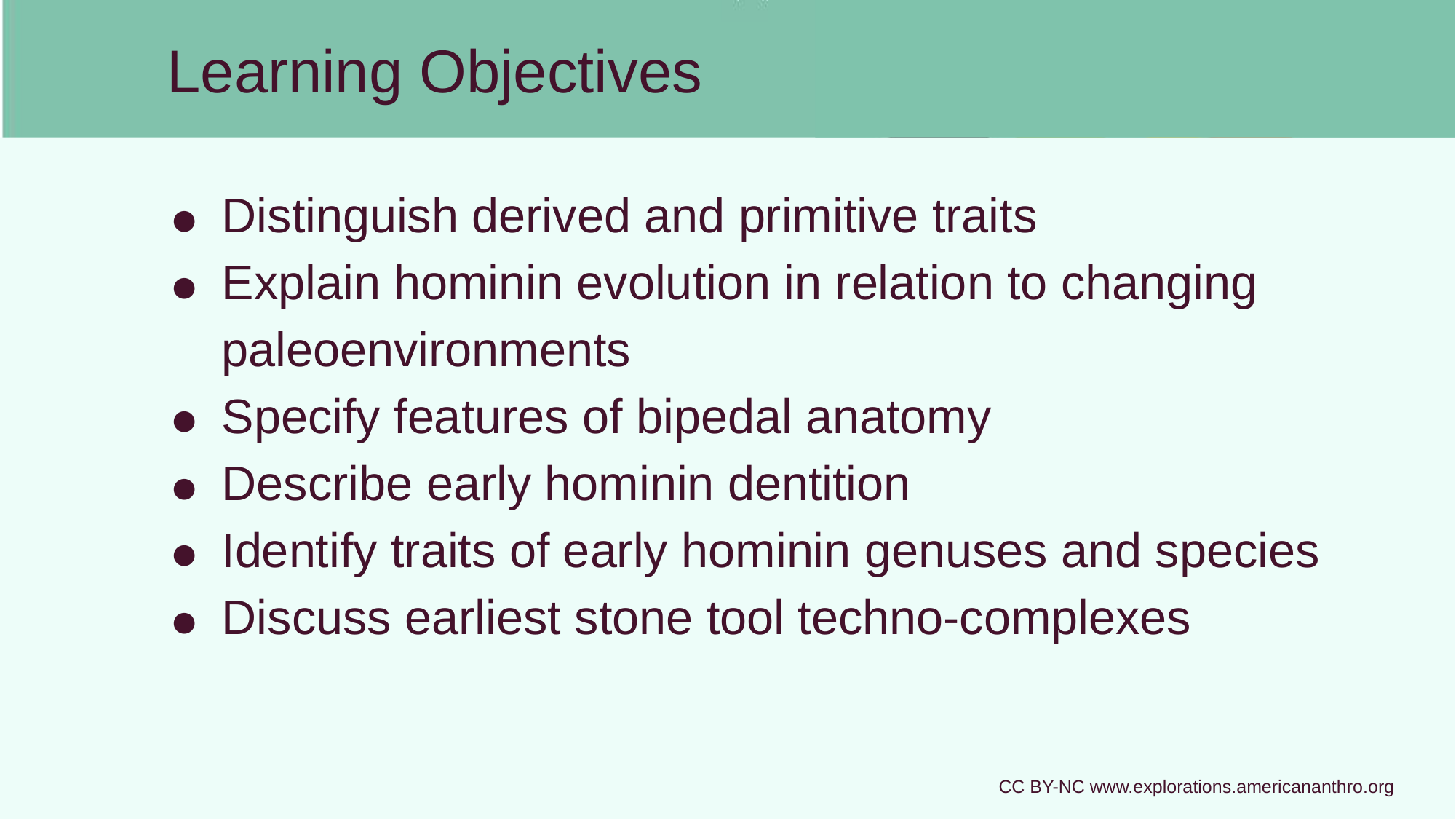

# Learning Objectives
Distinguish derived and primitive traits
Explain hominin evolution in relation to changing paleoenvironments
Specify features of bipedal anatomy
Describe early hominin dentition
Identify traits of early hominin genuses and species
Discuss earliest stone tool techno-complexes